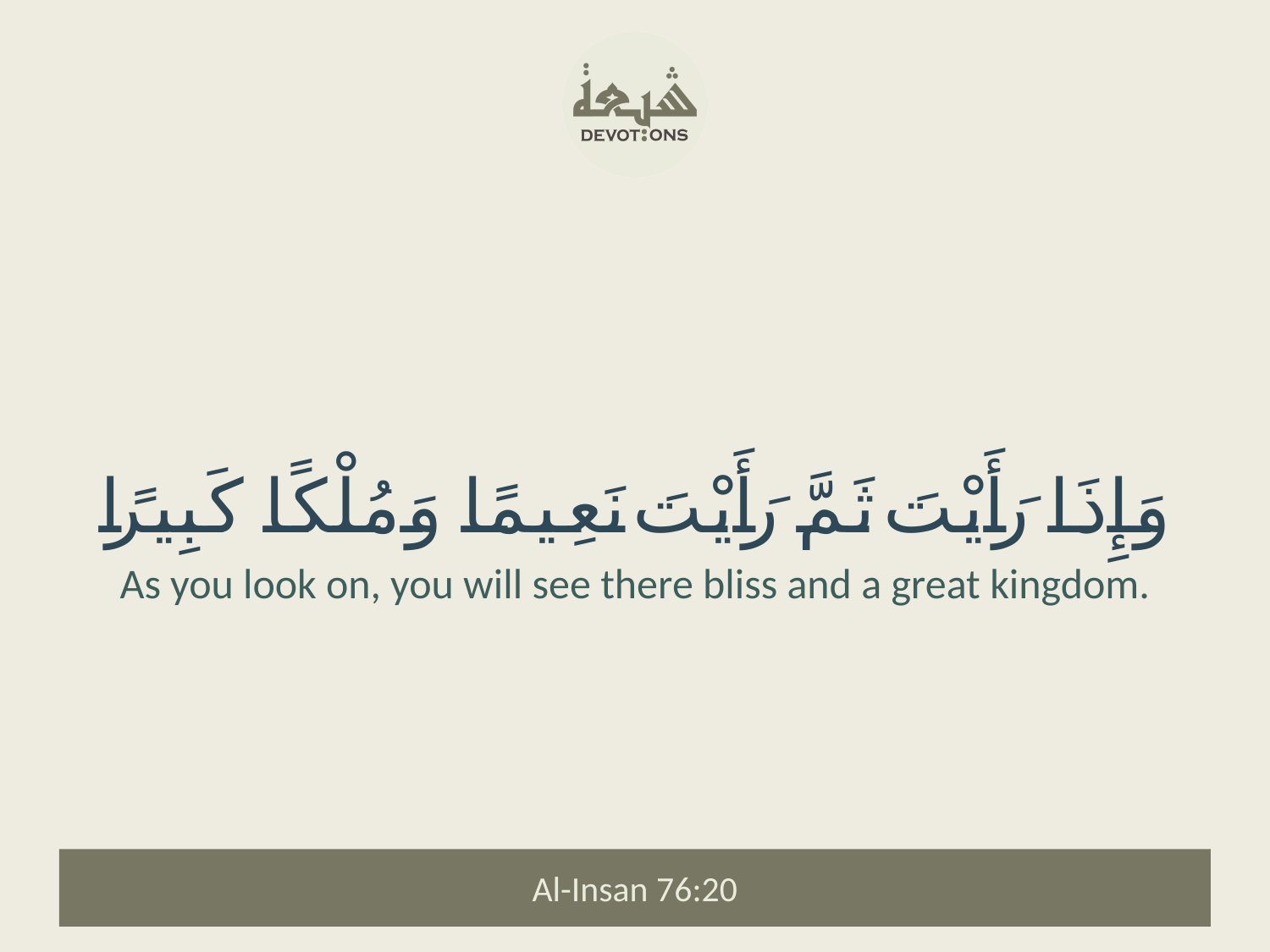

وَإِذَا رَأَيْتَ ثَمَّ رَأَيْتَ نَعِيمًا وَمُلْكًا كَبِيرًا
As you look on, you will see there bliss and a great kingdom.
Al-Insan 76:20